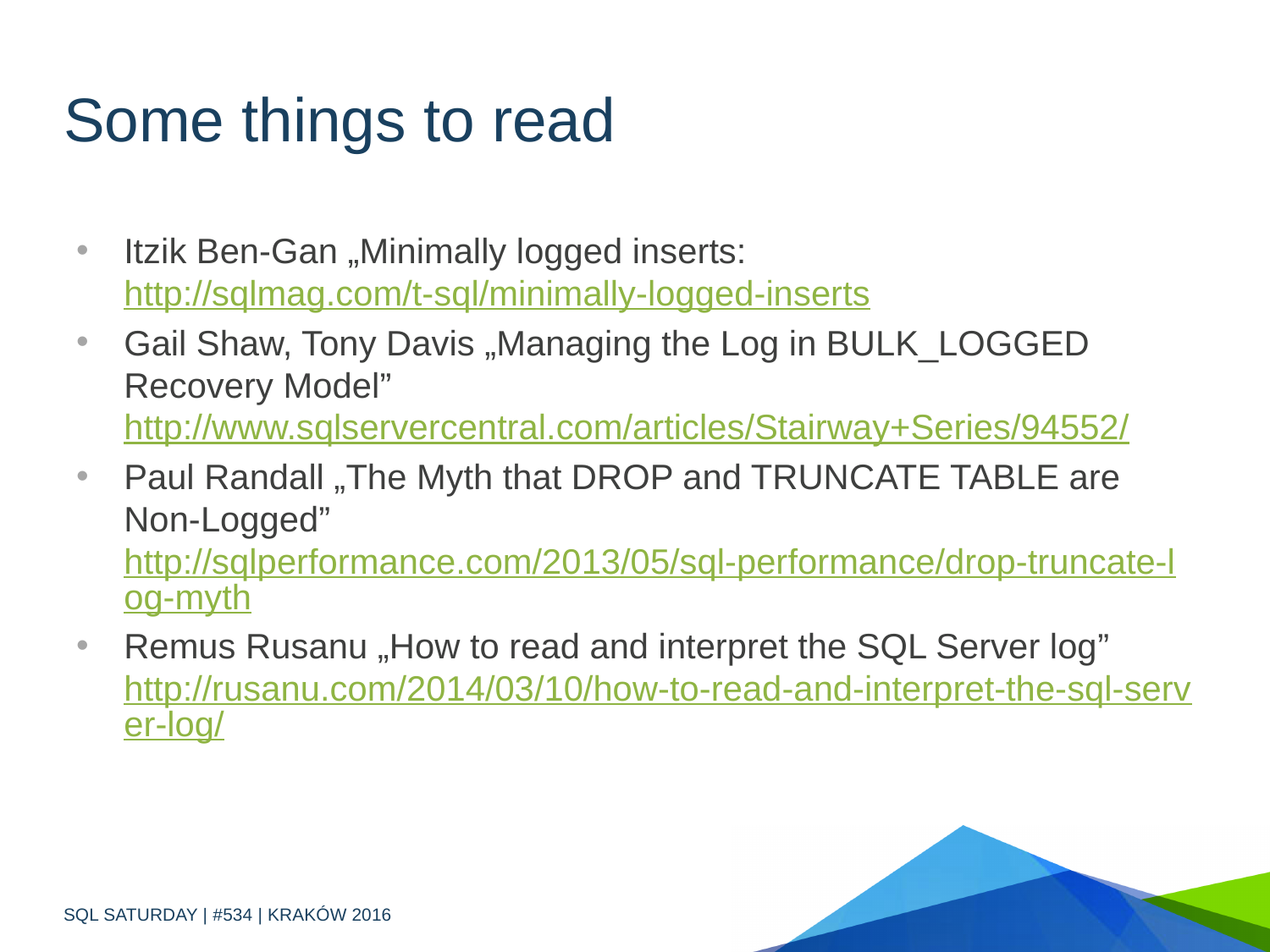

# Some things to read
Itzik Ben-Gan „Minimally logged inserts: http://sqlmag.com/t-sql/minimally-logged-inserts
Gail Shaw, Tony Davis „Managing the Log in BULK_LOGGED Recovery Model” http://www.sqlservercentral.com/articles/Stairway+Series/94552/
Paul Randall „The Myth that DROP and TRUNCATE TABLE are Non-Logged” http://sqlperformance.com/2013/05/sql-performance/drop-truncate-log-myth
Remus Rusanu „How to read and interpret the SQL Server log” http://rusanu.com/2014/03/10/how-to-read-and-interpret-the-sql-server-log/
SQL SATURDAY | #534 | KRAKÓW 2016